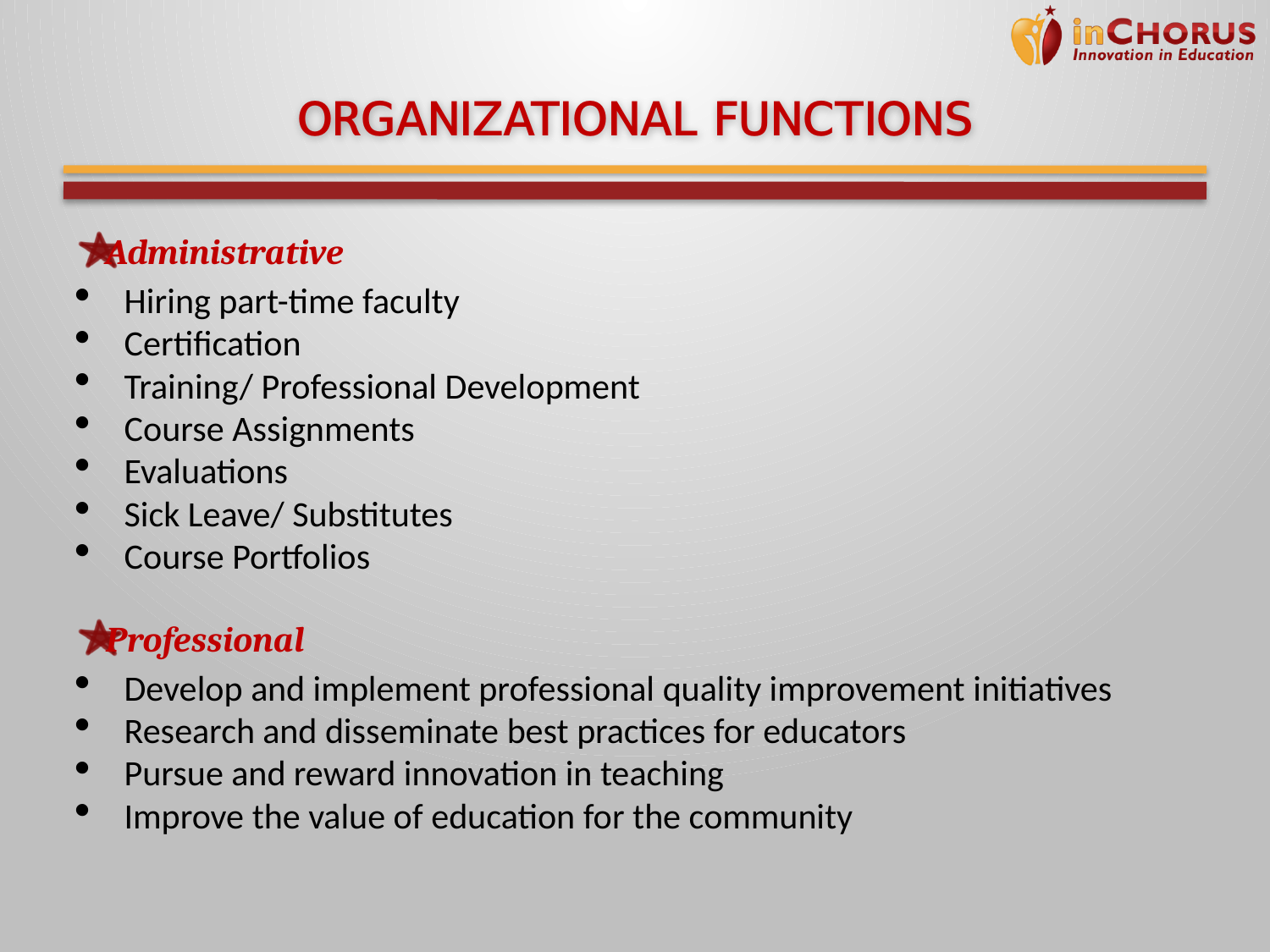

# Organizational functions
Administrative
Hiring part-time faculty
Certification
Training/ Professional Development
Course Assignments
Evaluations
Sick Leave/ Substitutes
Course Portfolios
Professional
Develop and implement professional quality improvement initiatives
Research and disseminate best practices for educators
Pursue and reward innovation in teaching
Improve the value of education for the community